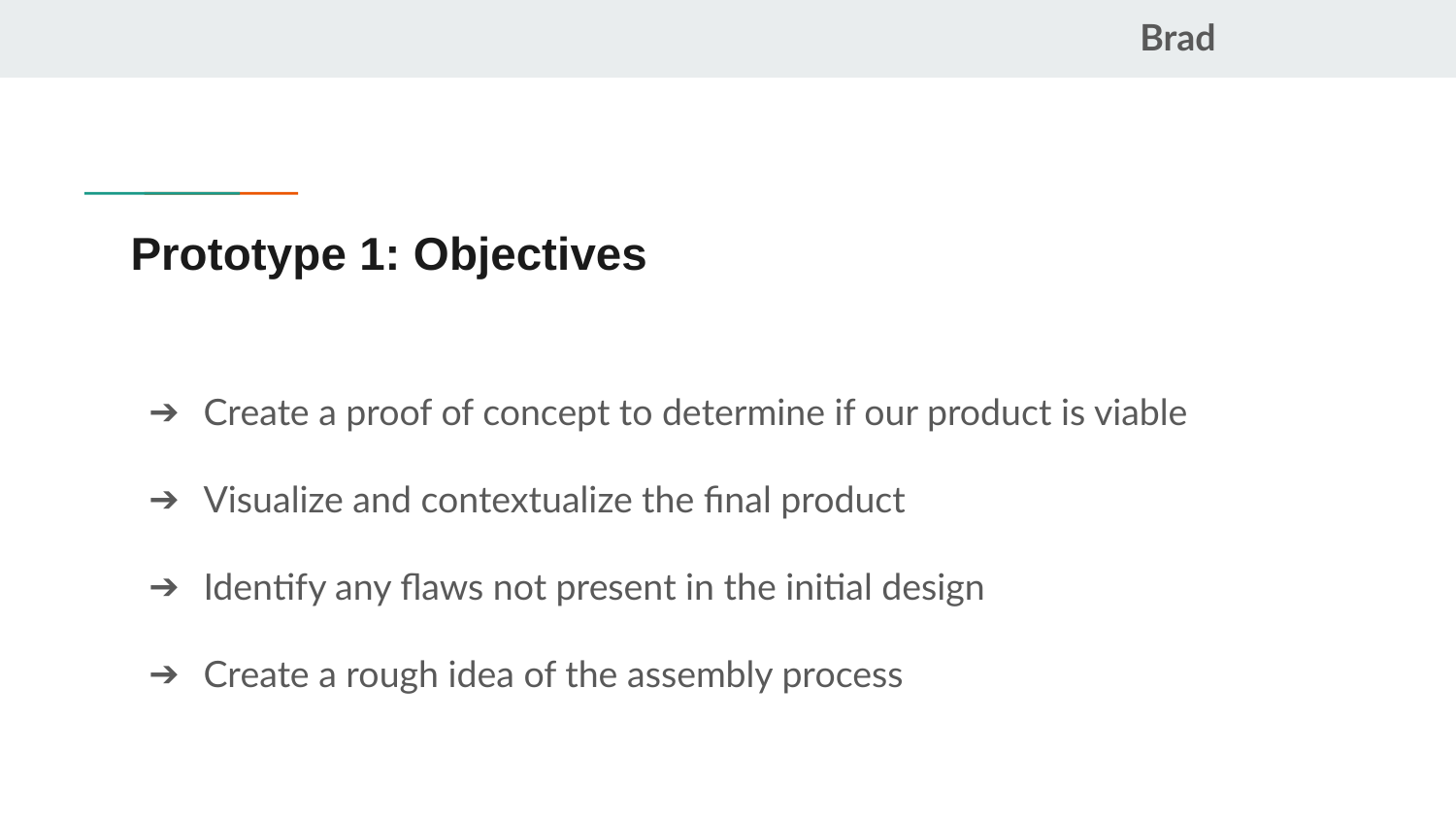

Brad
# Prototype 1: Objectives
Create a proof of concept to determine if our product is viable
Visualize and contextualize the final product
Identify any flaws not present in the initial design
Create a rough idea of the assembly process